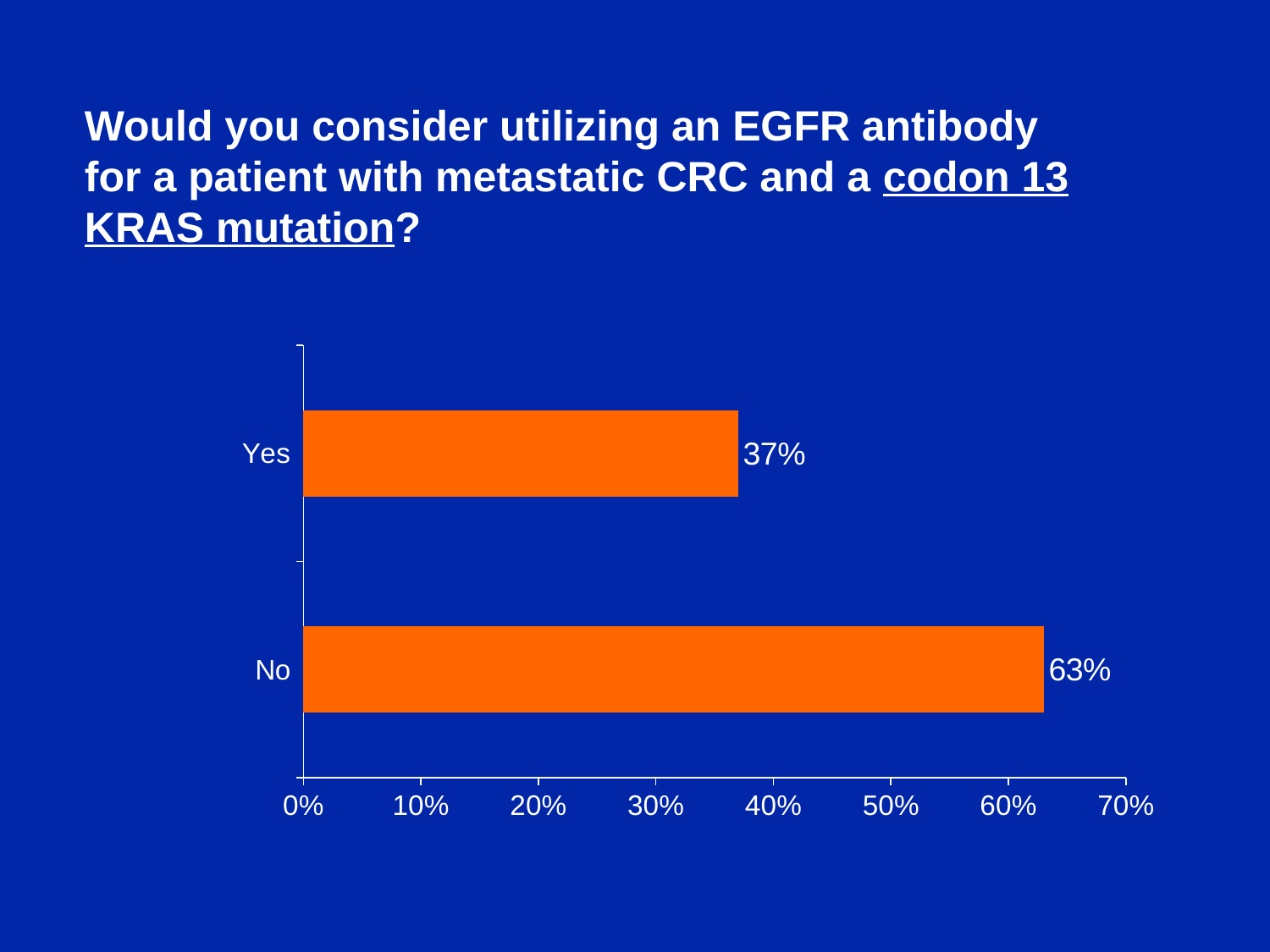

Would you consider utilizing an EGFR antibody
for a patient with metastatic CRC and a codon 13 KRAS mutation?

### Chart

| Category | Series 1 |
|---|---|
| No | 0.63 |
| Yes | 0.37 |